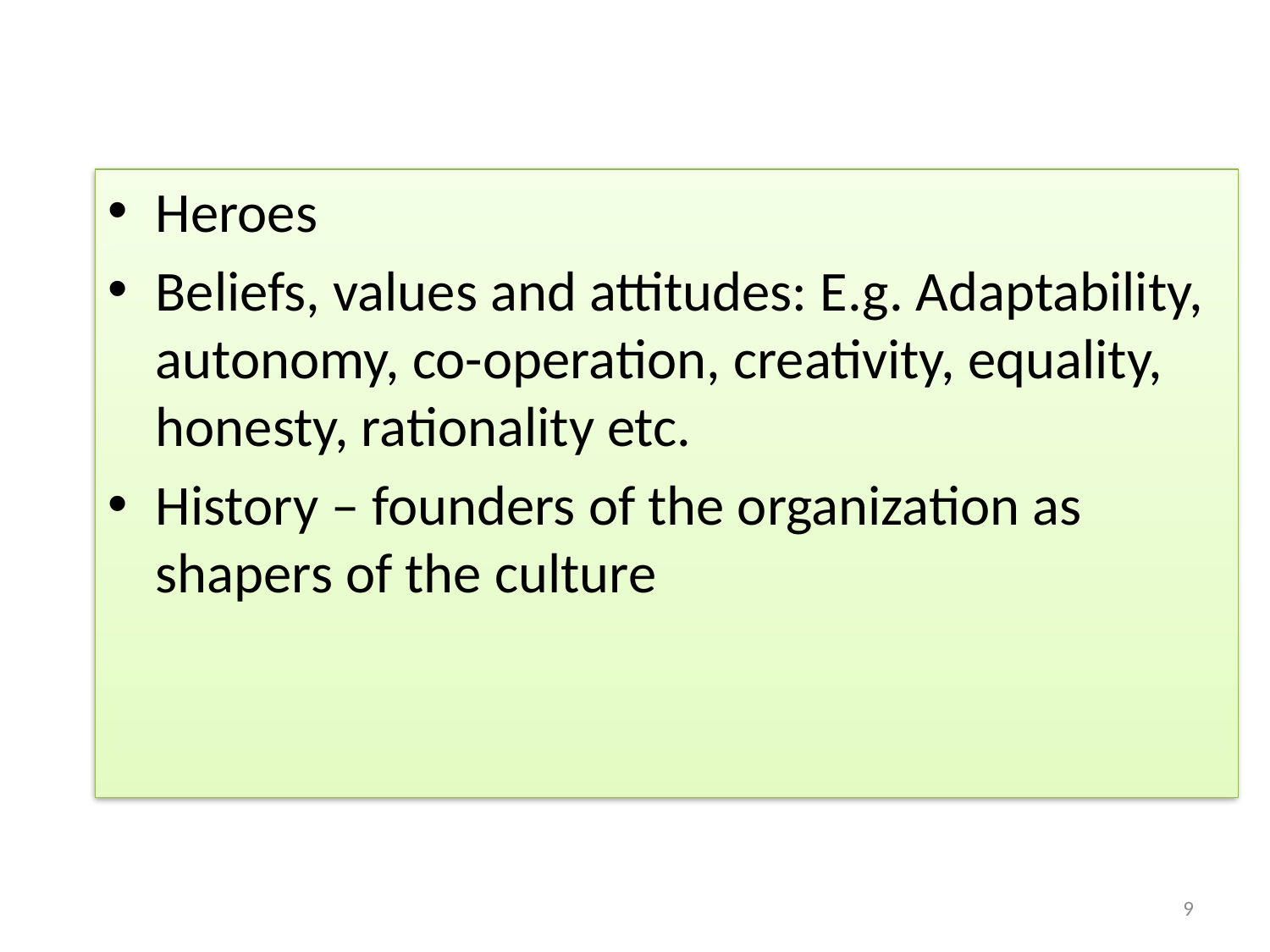

Heroes
Beliefs, values and attitudes: E.g. Adaptability, autonomy, co-operation, creativity, equality, honesty, rationality etc.
History – founders of the organization as shapers of the culture

9